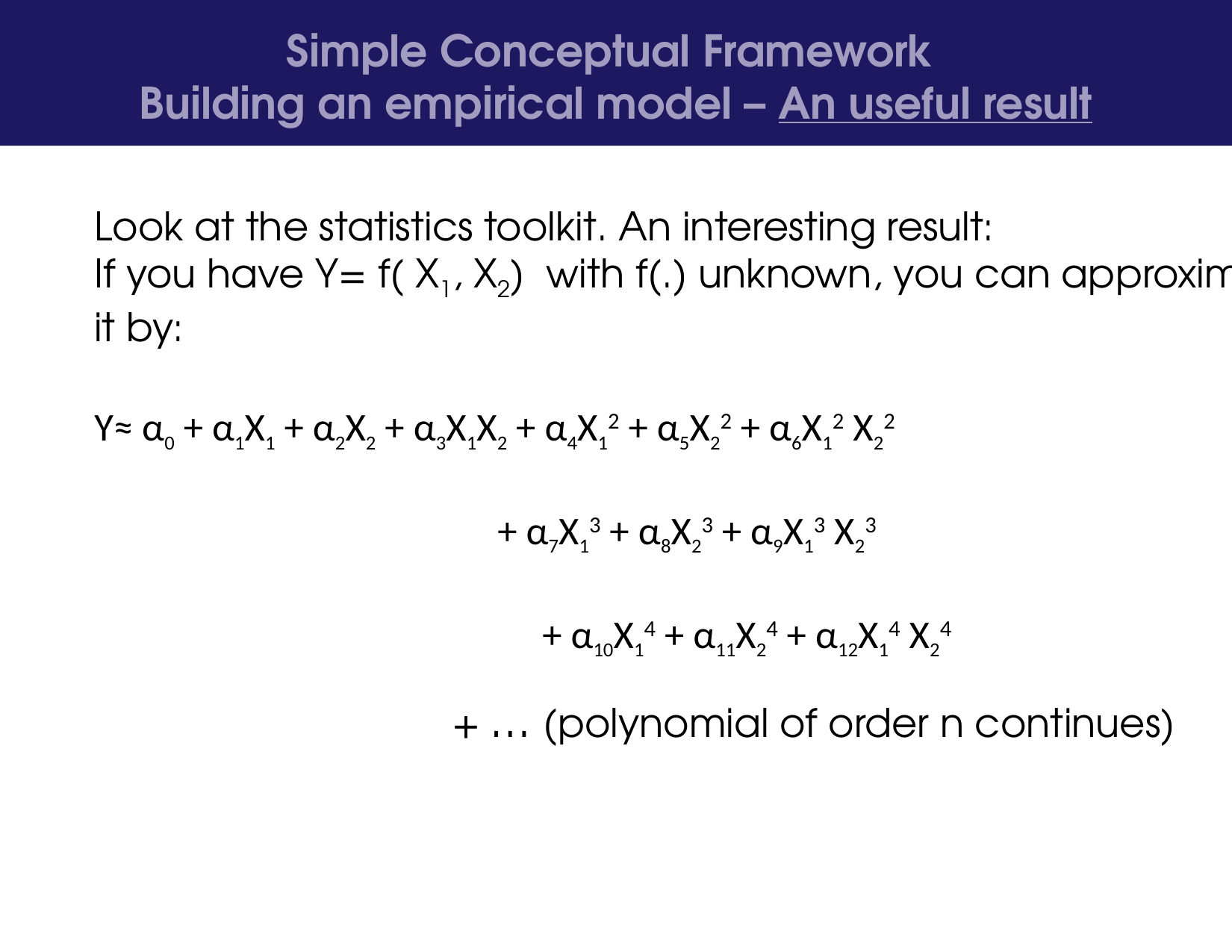

Simple Conceptual Framework
Building an empirical model – An useful result
Look at the statistics toolkit. An interesting result:
If you have Y= f( X1, X2)  with f(.) unknown, you can approximate it by:
Y≈ α0 + α1X1 + α2X2 + α3X1X2 + α4X12 + α5X22 + α6X12 X22
                                             + α7X13 + α8X23 + α9X13 X23
				+ α10X14 + α11X24 + α12X14 X24
                                 + … (polynomial of order n continues)